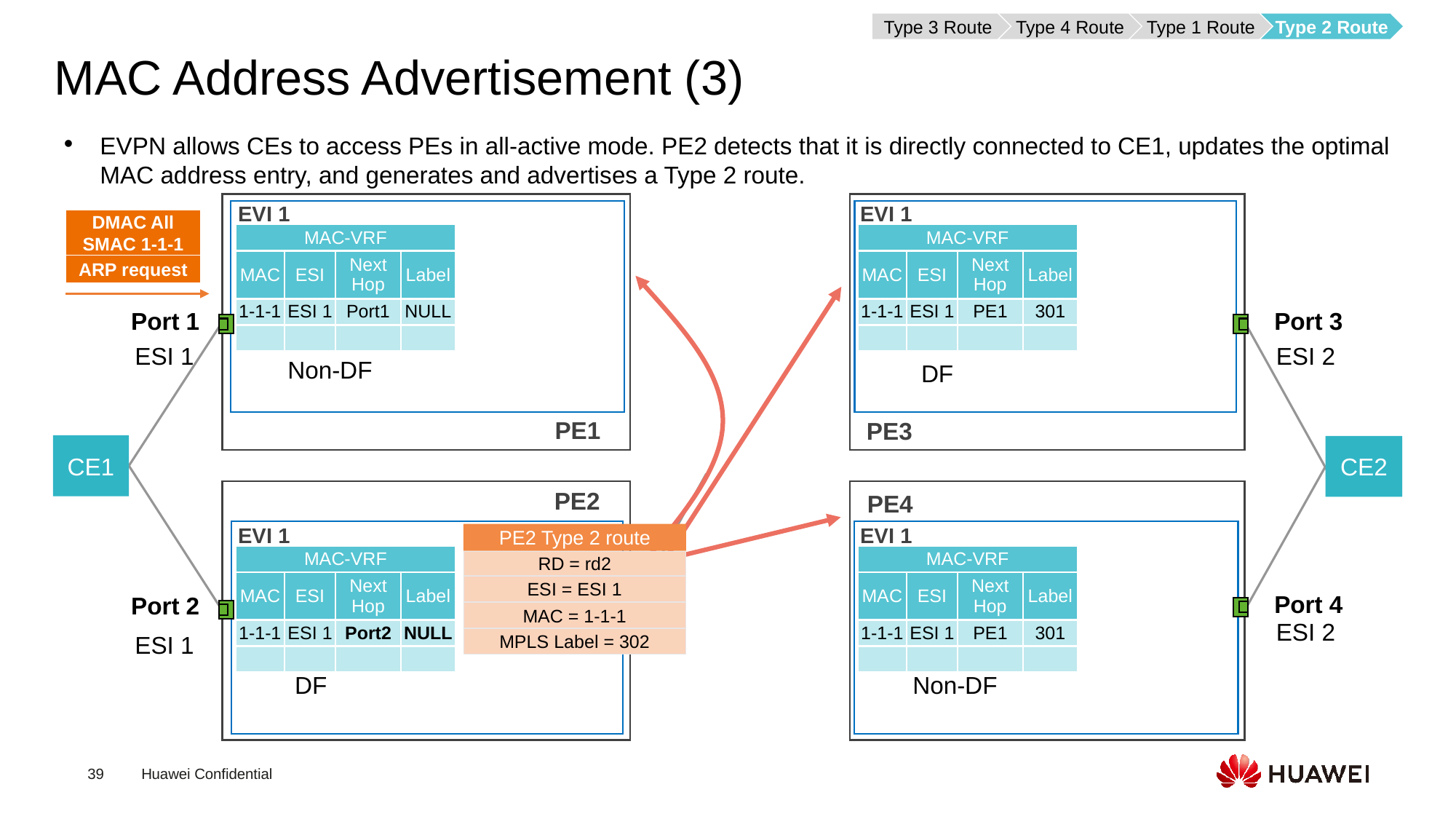

Type 3 Route
Type 4 Route
Type 1 Route
Type 2 Route
# MAC Address Advertisement (3)
EVPN allows CEs to access PEs in all-active mode. PE2 detects that it is directly connected to CE1, updates the optimal MAC address entry, and generates and advertises a Type 2 route.

EVI 1
EVI 1

DMAC All
SMAC 1-1-1
ARP request
| MAC-VRF |  |  |  |
| --- | --- | --- | --- |
| MAC | ESI | Next Hop | Label |
| 1-1-1 | ESI 1 | Port1 | NULL |
|  |  |  |  |
| MAC-VRF |  |  |  |
| --- | --- | --- | --- |
| MAC | ESI | Next Hop | Label |
| 1-1-1 | ESI 1 | PE1 | 301 |
|  |  |  |  |

Port 1
Port 3

ESI 1
ESI 2
Non-DF
DF
PE1
PE3
CE1
CE2
PE2

PE4

EVI 1
EVI 1

PE2 Type 2 route
RD = rd2
ESI = ESI 1
MAC = 1-1-1
MPLS Label = 302
| MAC-VRF |  |  |  |
| --- | --- | --- | --- |
| MAC | ESI | Next Hop | Label |
| 1-1-1 | ESI 1 | Port2 | NULL |
|  |  |  |  |
| MAC-VRF |  |  |  |
| --- | --- | --- | --- |
| MAC | ESI | Next Hop | Label |
| 1-1-1 | ESI 1 | PE1 | 301 |
|  |  |  |  |
Port 4
Port 2

ESI 2
ESI 1
DF
Non-DF